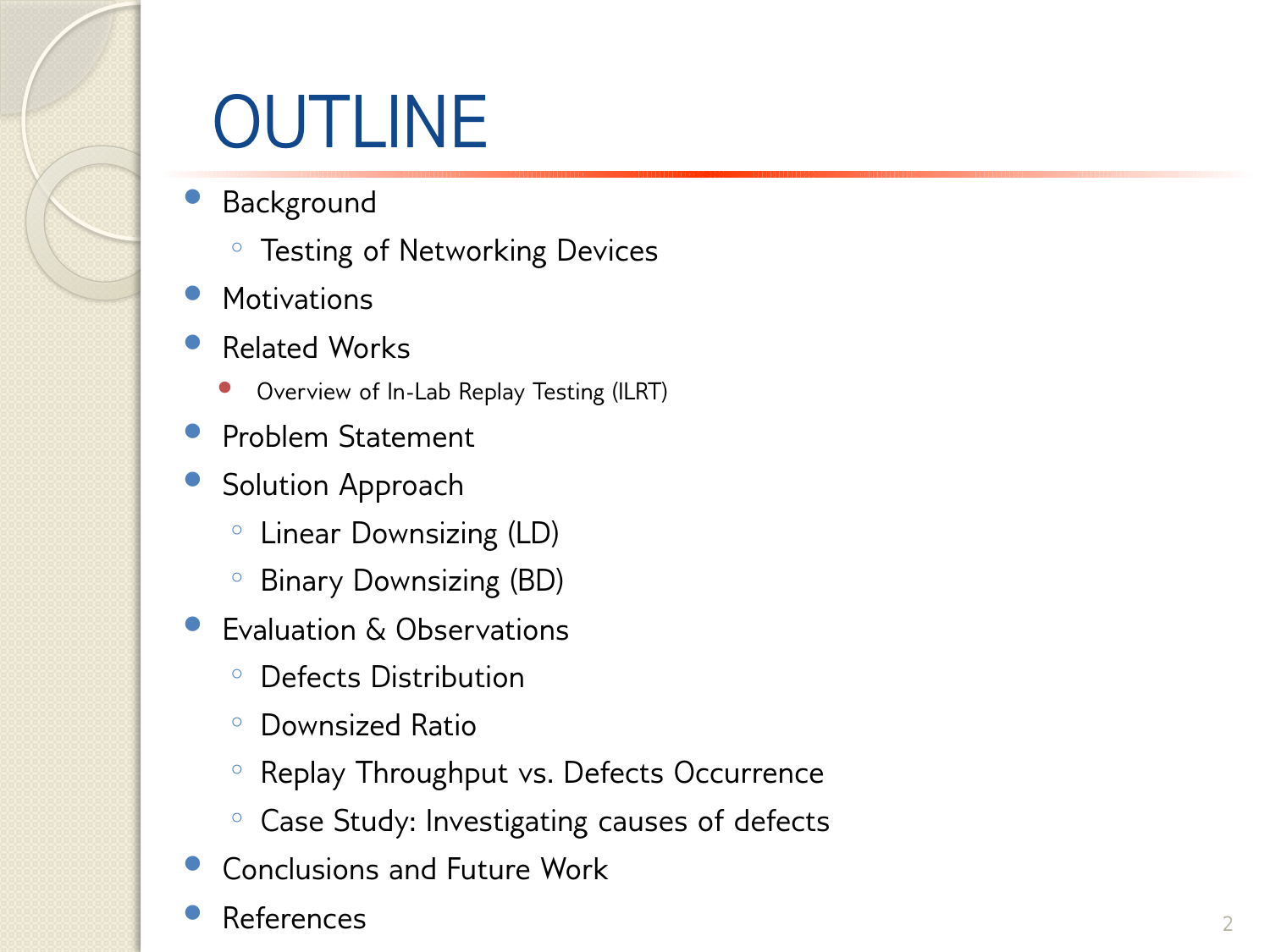

# OUTLINE
Background
Testing of Networking Devices
Motivations
Related Works
Overview of In-Lab Replay Testing (ILRT)
Problem Statement
Solution Approach
Linear Downsizing (LD)
Binary Downsizing (BD)
Evaluation & Observations
Defects Distribution
Downsized Ratio
Replay Throughput vs. Defects Occurrence
Case Study: Investigating causes of defects
Conclusions and Future Work
References

2